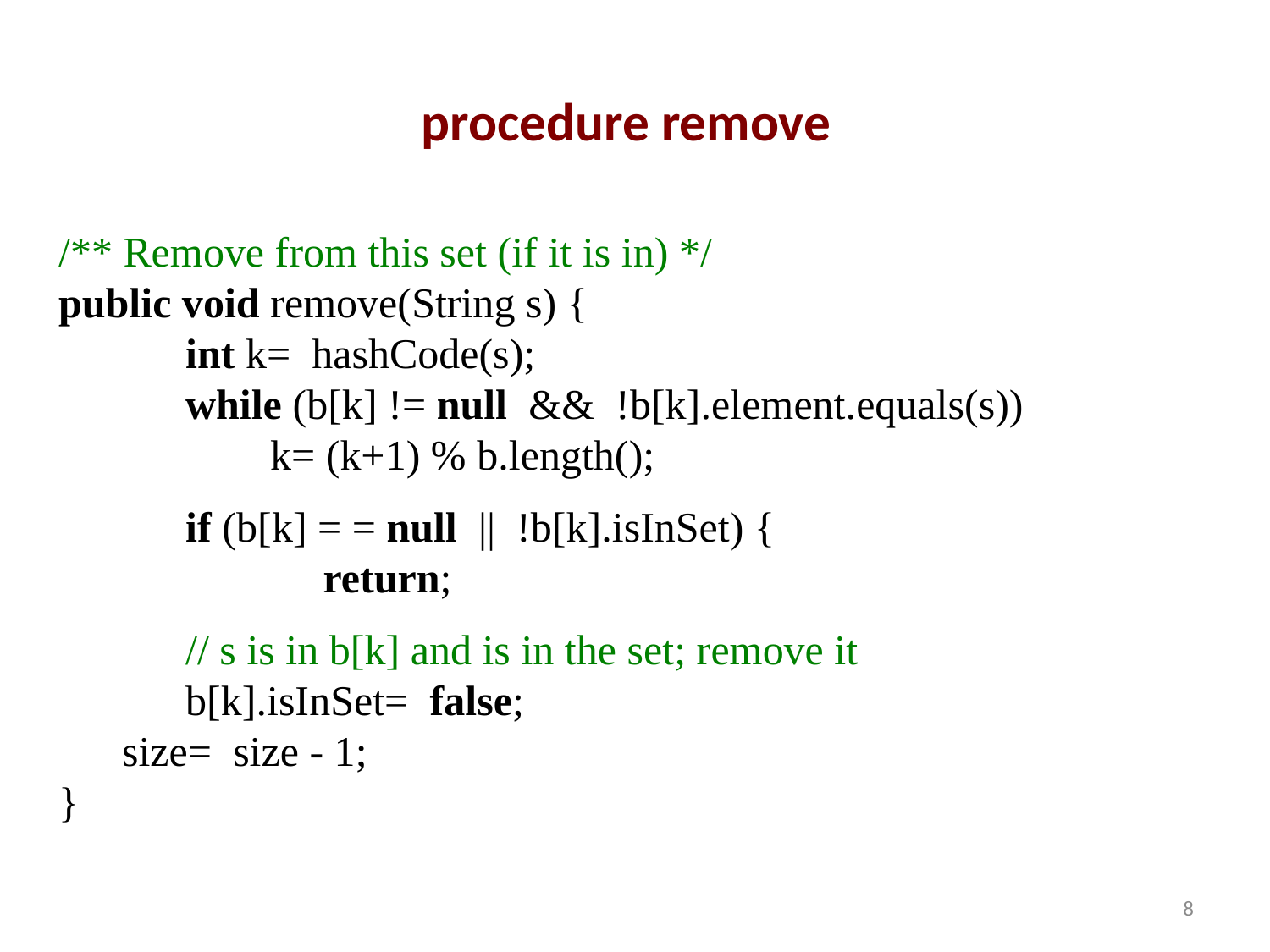

# procedure remove
/** Remove from this set (if it is in) */
public void remove(String s) {
	int k=  hashCode(s);
	while (b[k] != null  &&  !b[k].element.equals(s))
	        k= (k+1) % b.length();
     	if (b[k] = = null  ||  !b[k].isInSet) {
		 return;
	// s is in b[k] and is in the set; remove it
	b[k].isInSet=  false;
      size=  size - 1;
}
8